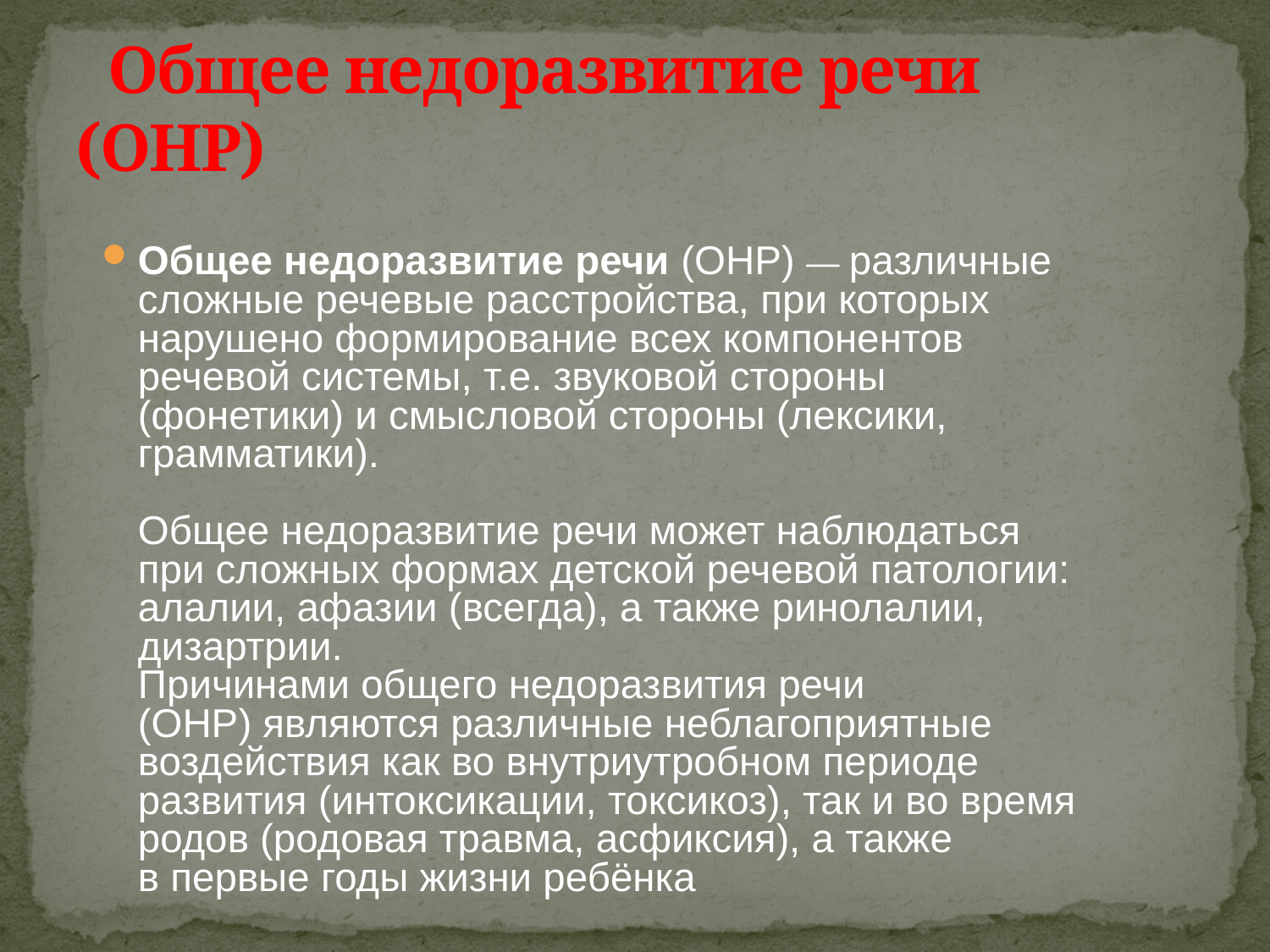

# Общее недоразвитие речи 			(ОНР)
Общее недоразвитие речи (ОНР) — различные сложные речевые расстройства, при которых нарушено формирование всех компонентов речевой системы, т.е. звуковой стороны (фонетики) и смысловой стороны (лексики, грамматики).
Общее недоразвитие речи может наблюдаться при сложных формах детской речевой патологии: алалии, афазии (всегда), а также ринолалии, дизартрии.
Причинами общего недоразвития речи (ОНР) являются различные неблагоприятные воздействия как во внутриутробном периоде развития (интоксикации, токсикоз), так и во время родов (родовая травма, асфиксия), а также в первые годы жизни ребёнка